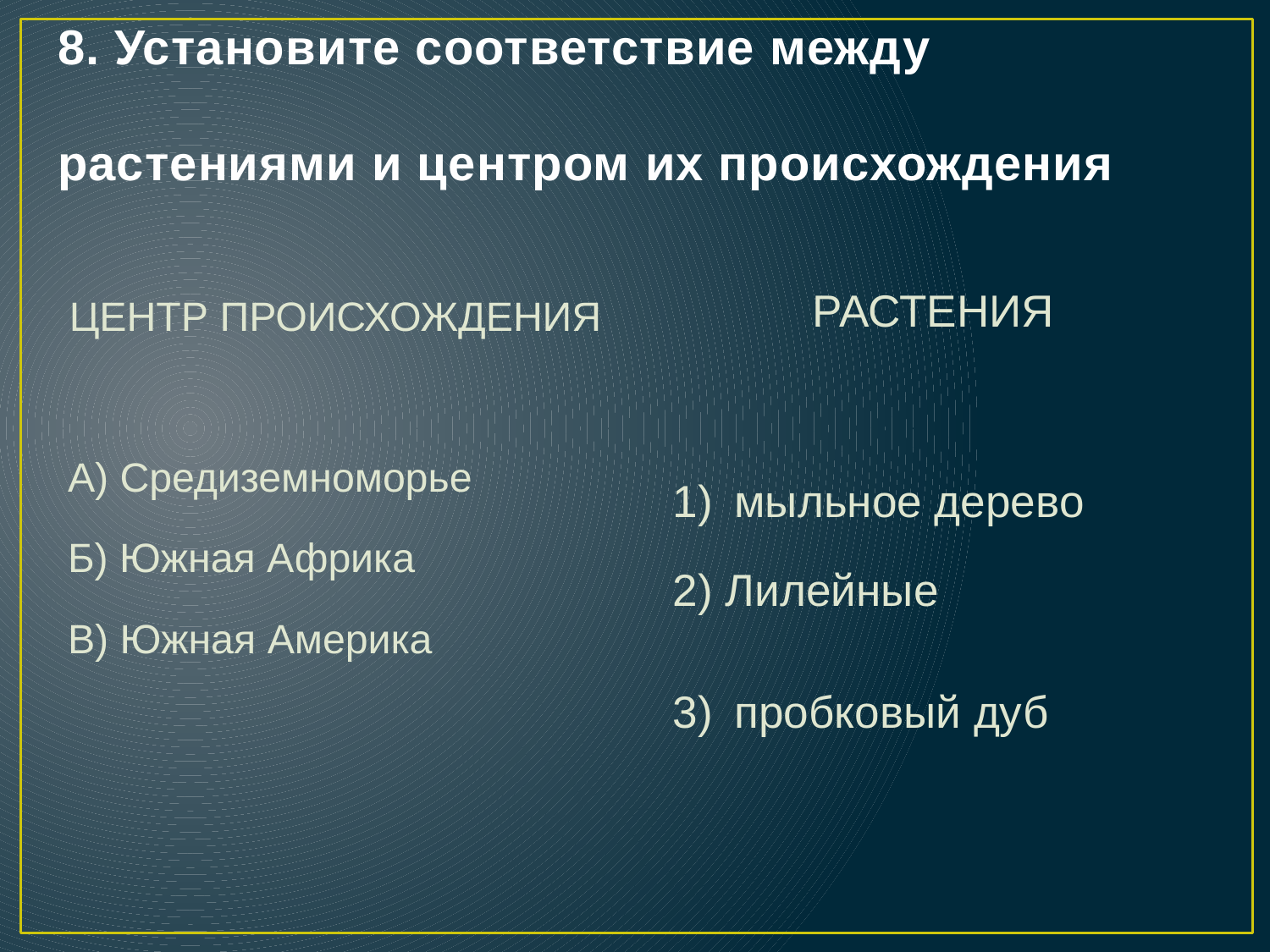

# 8. Установите соответствие между растениями и центром их происхождения
РАСТЕНИЯ

1) мыльное дерево
2) Лилейные
3) пробковый дуб

ЦЕНТР ПРОИСХОЖДЕНИЯ

А) Средиземноморье
Б) Южная Африка
В) Южная Америка